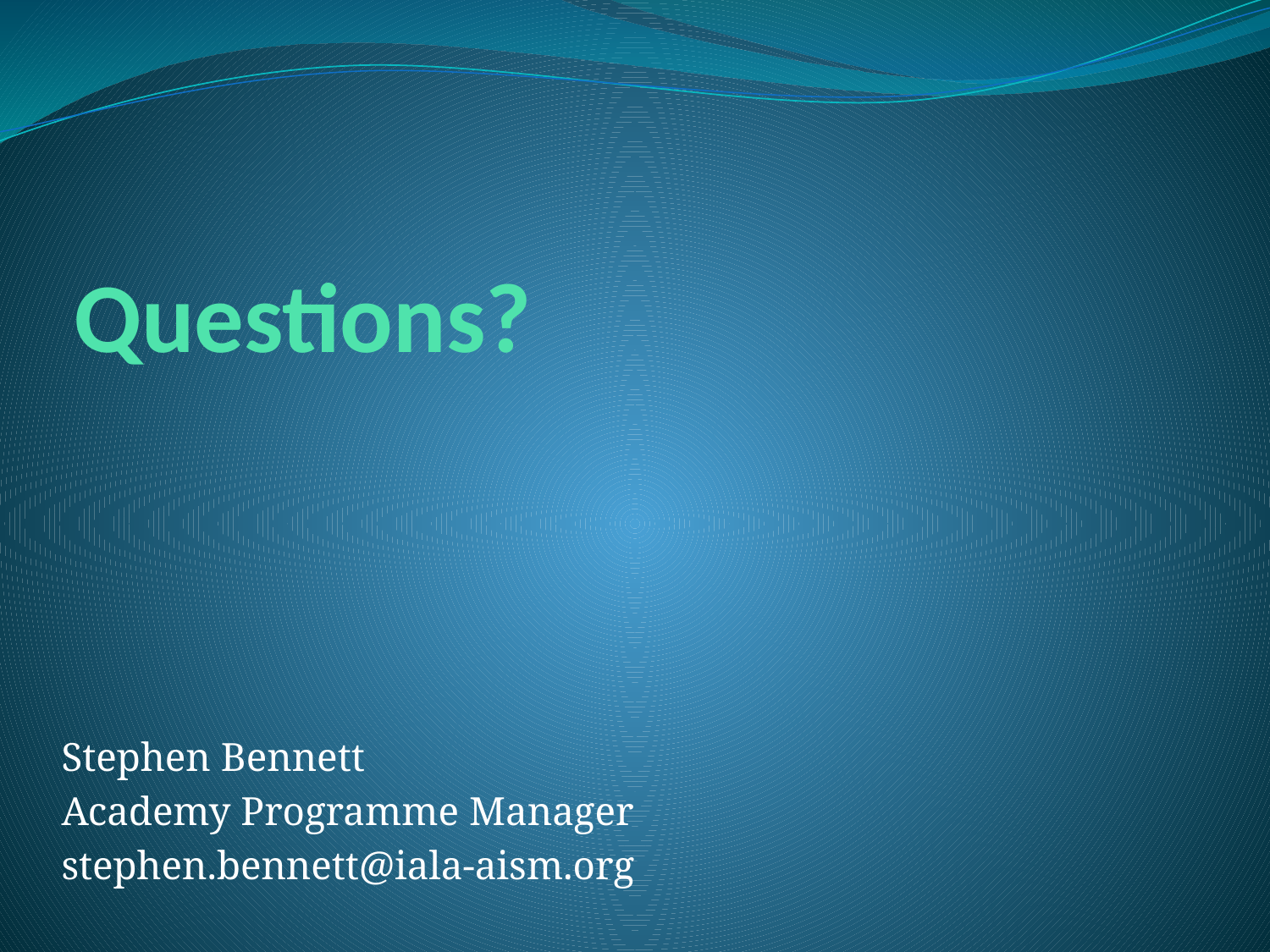

# Questions?
Stephen Bennett
Academy Programme Manager
stephen.bennett@iala-aism.org